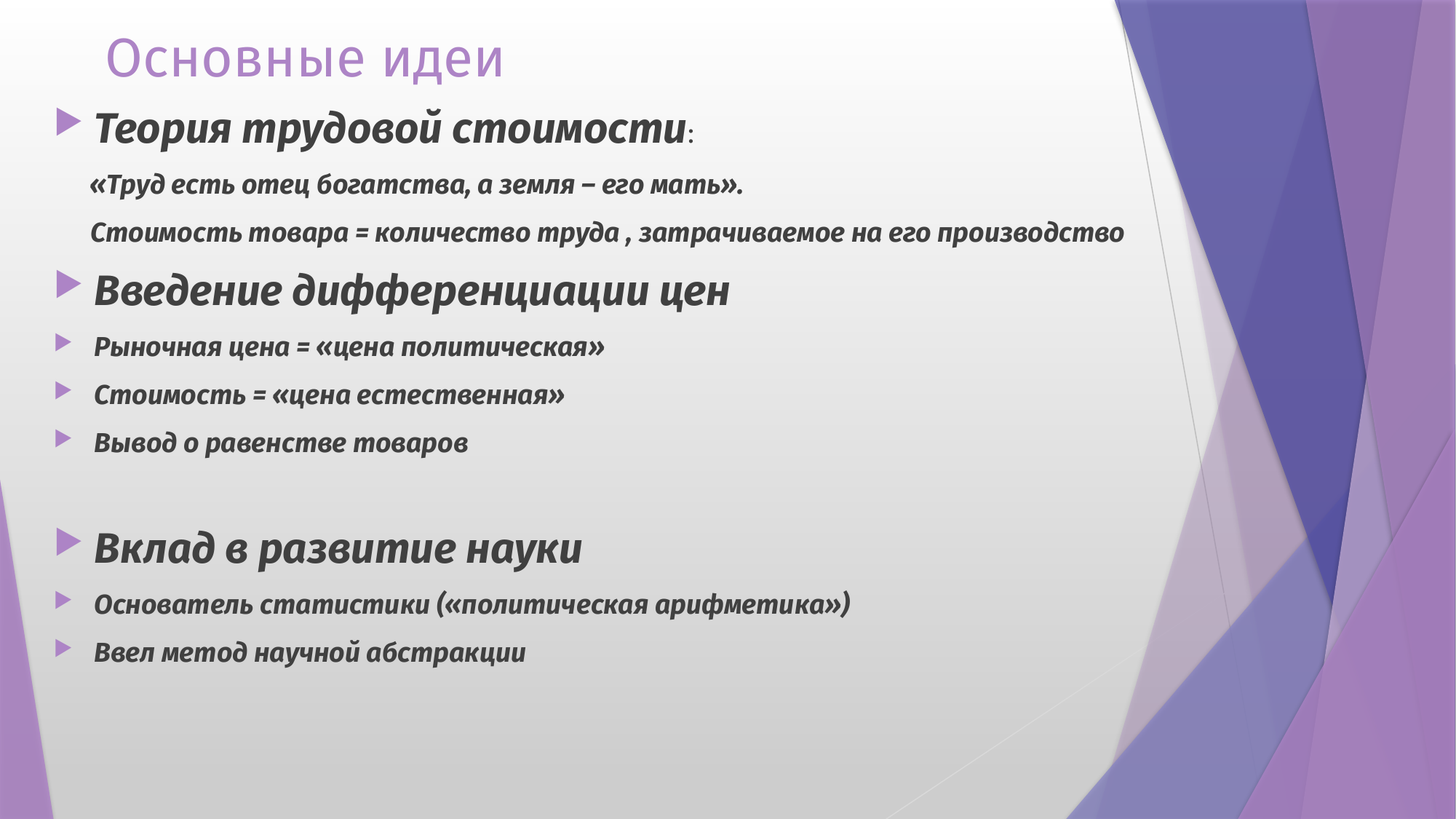

# Основные идеи
Теория трудовой стоимости:
     «Труд есть отец богатства, а земля – его мать».
      Стоимость товара = количество труда , затрачиваемое на его производство
Введение дифференциации цен
Рыночная цена = «цена политическая»
Стоимость = «цена естественная»
Вывод о равенстве товаров

Вклад в развитие науки
Основатель статистики («политическая арифметика»)
Ввел метод научной абстракции